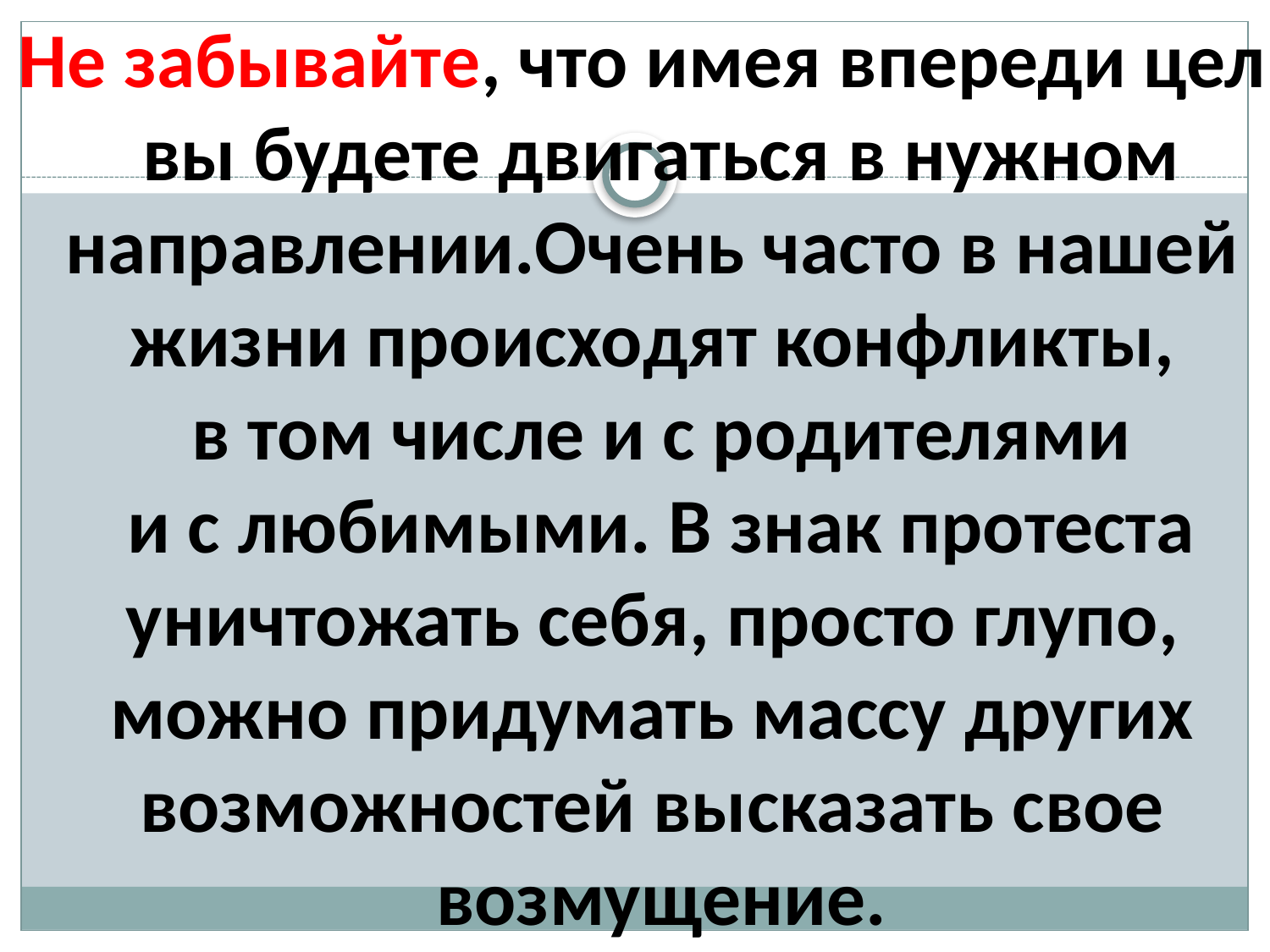

Не забывайте, что имея впереди цель
 вы будете двигаться в нужном
направлении.Очень часто в нашей
жизни происходят конфликты,
в том числе и с родителями
 и с любимыми. В знак протеста
уничтожать себя, просто глупо,
можно придумать массу других
возможностей высказать свое
возмущение.